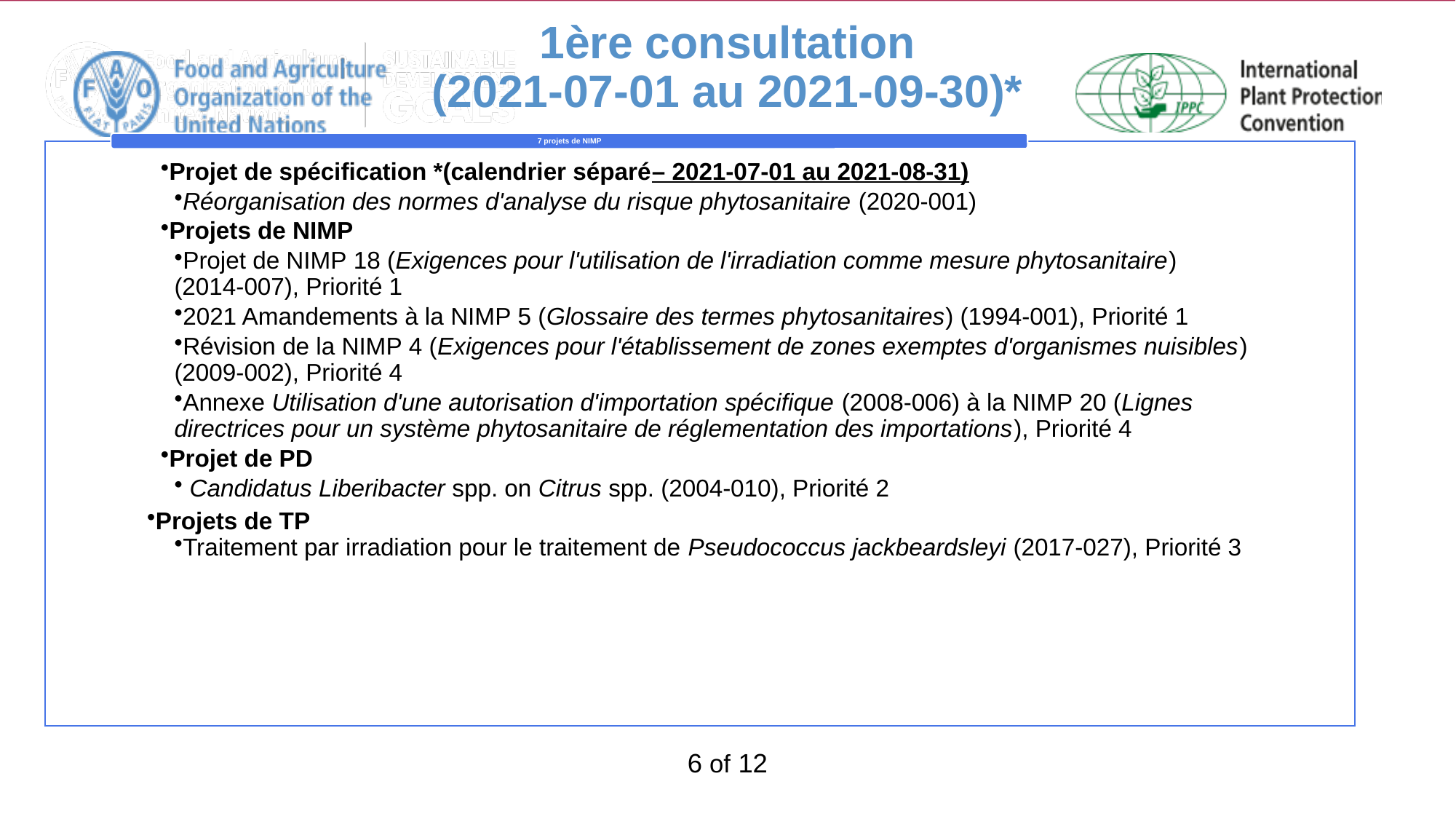

# 1ère consultation (2021-07-01 au 2021-09-30)*
Projet de spécification *(calendrier séparé– 2021-07-01 au 2021-08-31)
Réorganisation des normes d'analyse du risque phytosanitaire (2020-001)
Projets de NIMP
Projet de NIMP 18 (Exigences pour l'utilisation de l'irradiation comme mesure phytosanitaire) (2014-007), Priorité 1
2021 Amandements à la NIMP 5 (Glossaire des termes phytosanitaires) (1994-001), Priorité 1
Révision de la NIMP 4 (Exigences pour l'établissement de zones exemptes d'organismes nuisibles) (2009-002), Priorité 4
Annexe Utilisation d'une autorisation d'importation spécifique (2008-006) à la NIMP 20 (Lignes directrices pour un système phytosanitaire de réglementation des importations), Priorité 4
Projet de PD
 Candidatus Liberibacter spp. on Citrus spp. (2004-010), Priorité 2
Projets de TP
Traitement par irradiation pour le traitement de Pseudococcus jackbeardsleyi (2017-027), Priorité 3
7 projets de NIMP
6 of 12